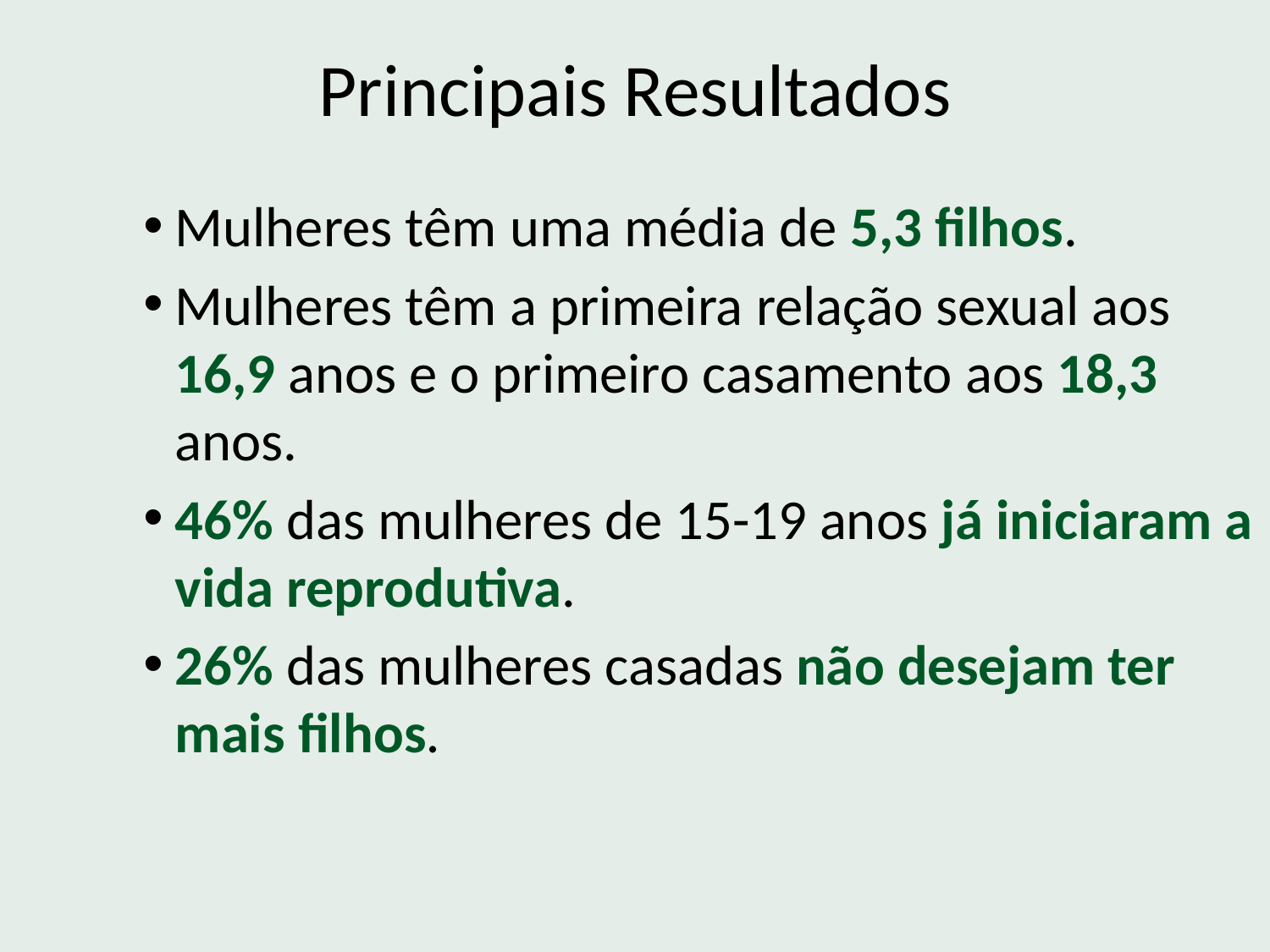

Principais Resultados
Mulheres têm uma média de 5,3 filhos.
Mulheres têm a primeira relação sexual aos 16,9 anos e o primeiro casamento aos 18,3 anos.
46% das mulheres de 15-19 anos já iniciaram a vida reprodutiva.
26% das mulheres casadas não desejam ter mais filhos.